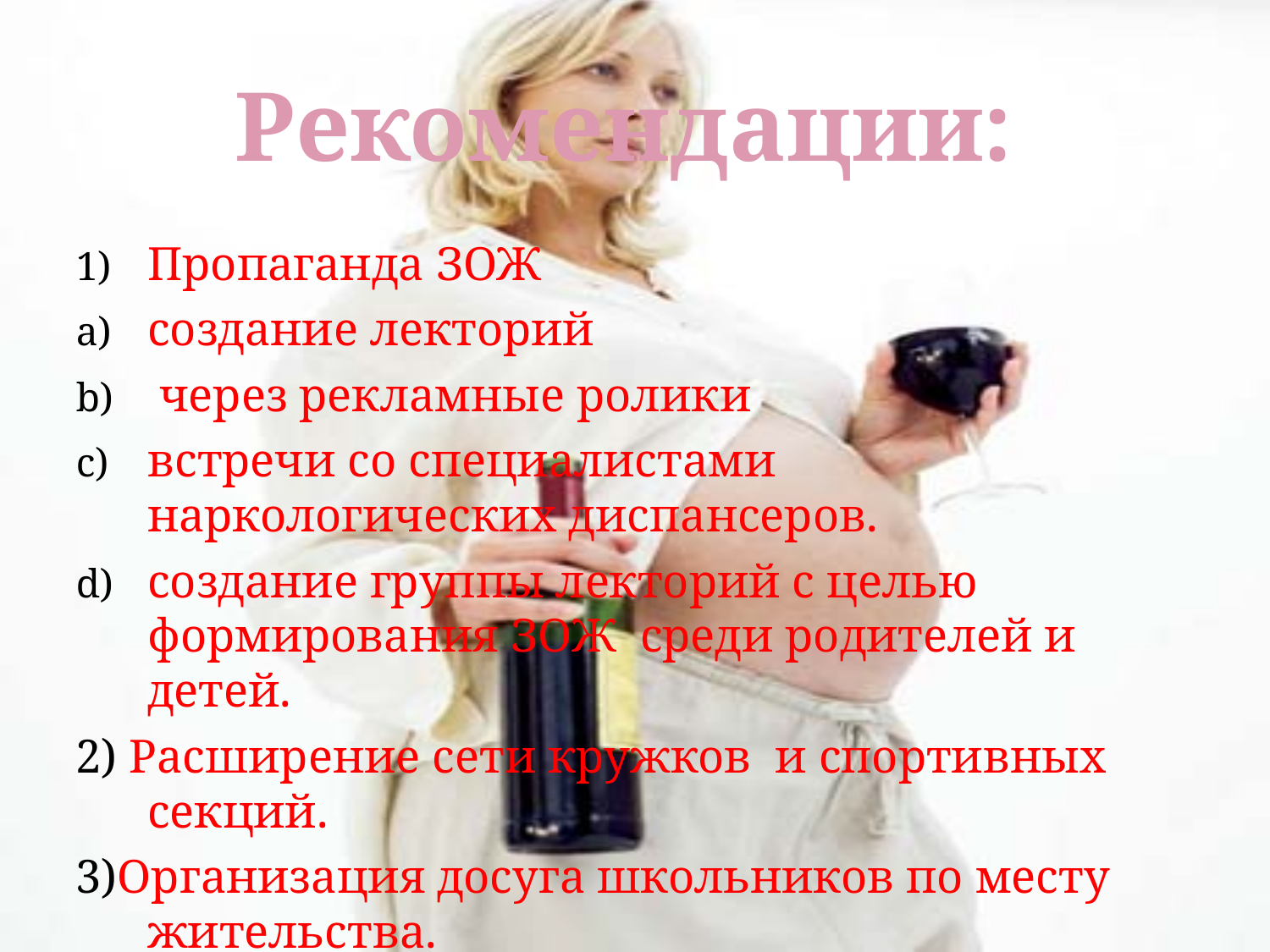

Рекомендации:
Пропаганда ЗОЖ
создание лекторий
 через рекламные ролики
встречи со специалистами наркологических диспансеров.
создание группы лекторий с целью формирования ЗОЖ  среди родителей и детей.
2) Расширение сети кружков  и спортивных секций.
3)Организация досуга школьников по месту жительства.